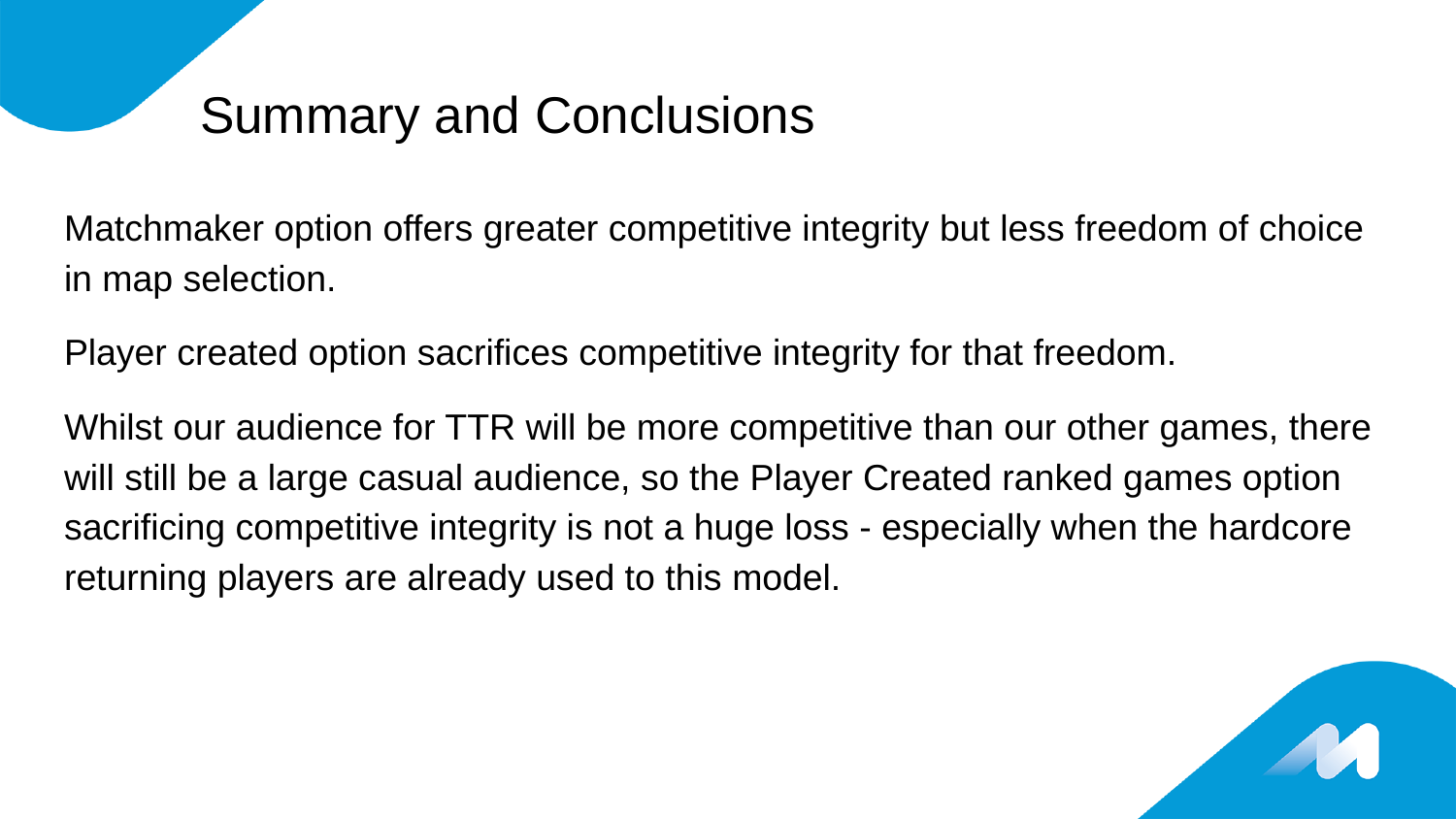

# Summary and Conclusions
Matchmaker option offers greater competitive integrity but less freedom of choice in map selection.
Player created option sacrifices competitive integrity for that freedom.
Whilst our audience for TTR will be more competitive than our other games, there will still be a large casual audience, so the Player Created ranked games option sacrificing competitive integrity is not a huge loss - especially when the hardcore returning players are already used to this model.